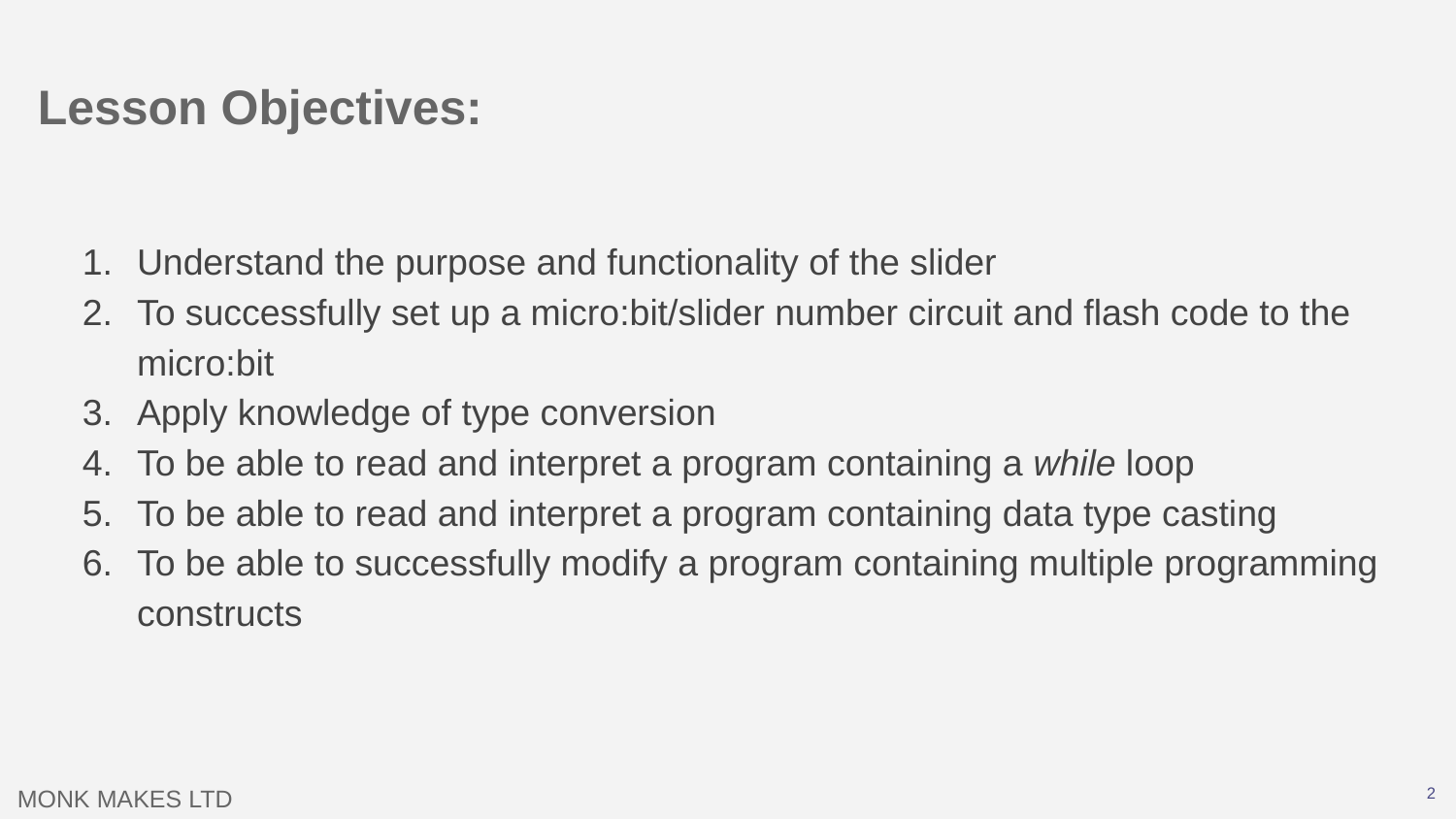

# Lesson Objectives:
Understand the purpose and functionality of the slider
To successfully set up a micro:bit/slider number circuit and flash code to the micro:bit
Apply knowledge of type conversion
To be able to read and interpret a program containing a while loop
To be able to read and interpret a program containing data type casting
To be able to successfully modify a program containing multiple programming constructs

2